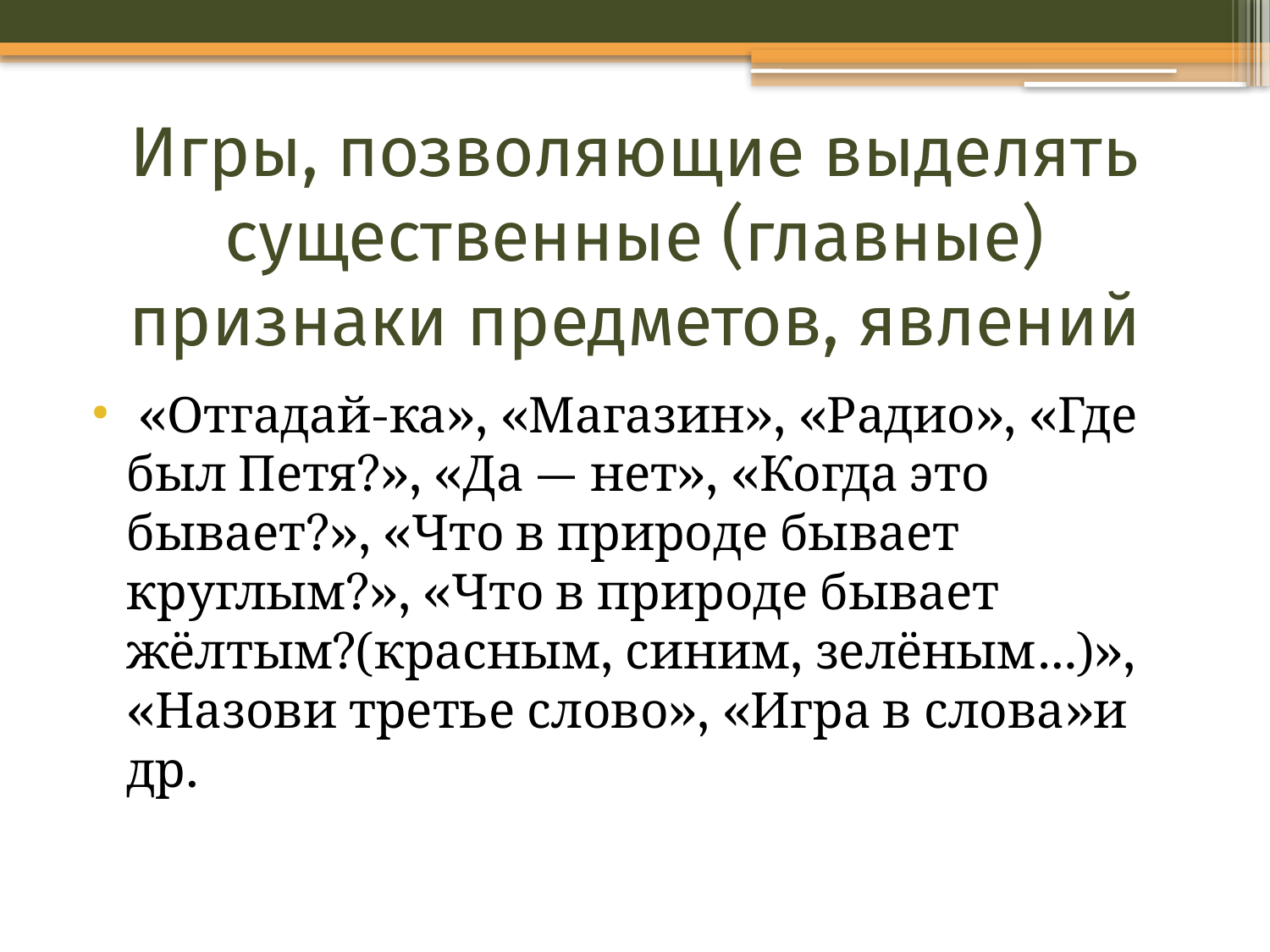

# Игры, позволяющие выделять существенные (главные) признаки предметов, явлений

 «Отгадай-ка», «Магазин», «Радио», «Где был Петя?», «Да — нет», «Когда это бывает?», «Что в природе бывает круглым?», «Что в природе бывает жёлтым?(красным, синим, зелёным…)»,  «Назови третье слово», «Игра в слова»и др.